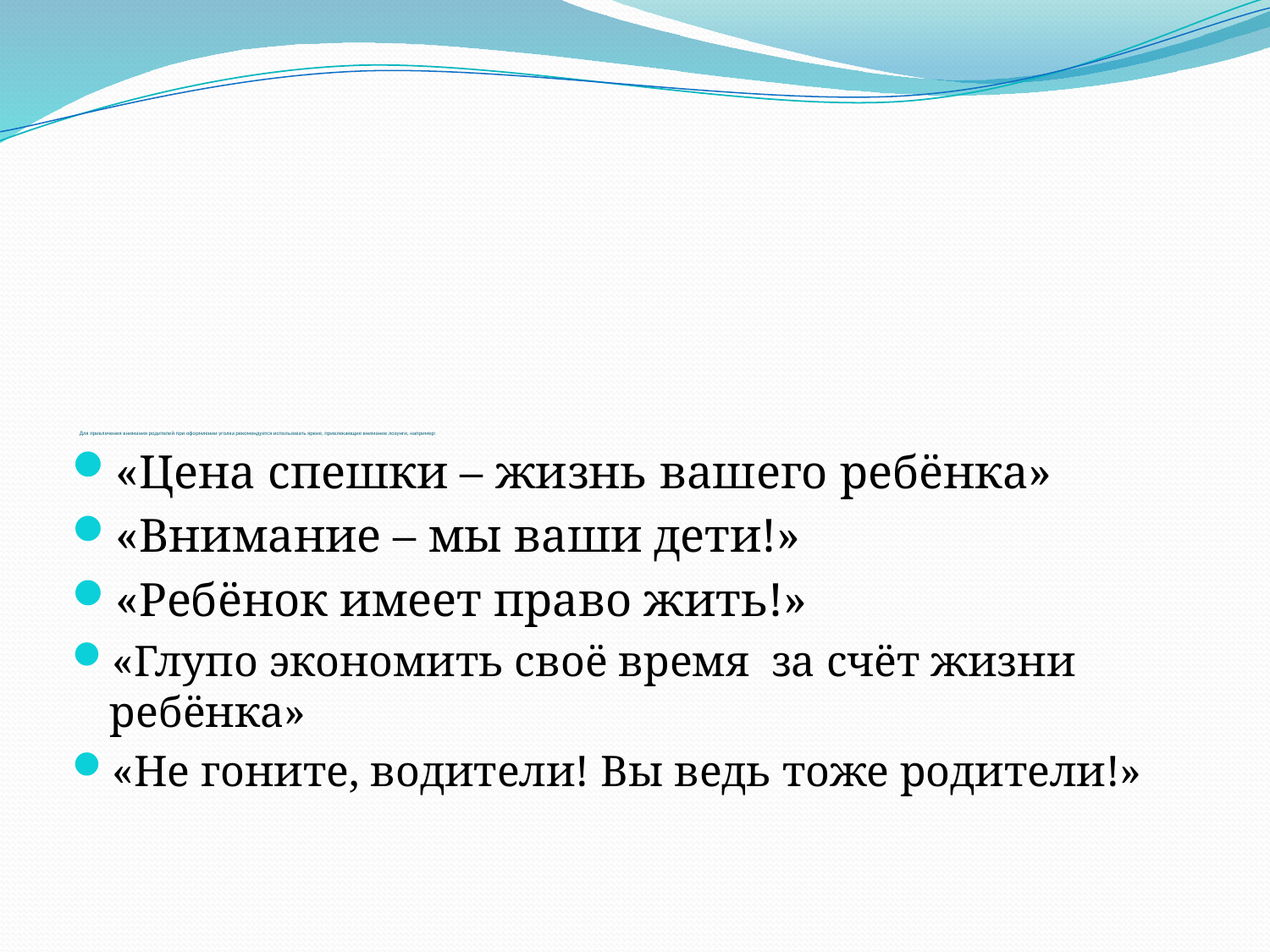

# Для привлечения внимания родителей при оформлении уголка рекомендуется использовать яркие, привлекающие внимание лозунги, например:
«Цена спешки – жизнь вашего ребёнка»
«Внимание – мы ваши дети!»
«Ребёнок имеет право жить!»
«Глупо экономить своё время  за счёт жизни ребёнка»
«Не гоните, водители! Вы ведь тоже родители!»